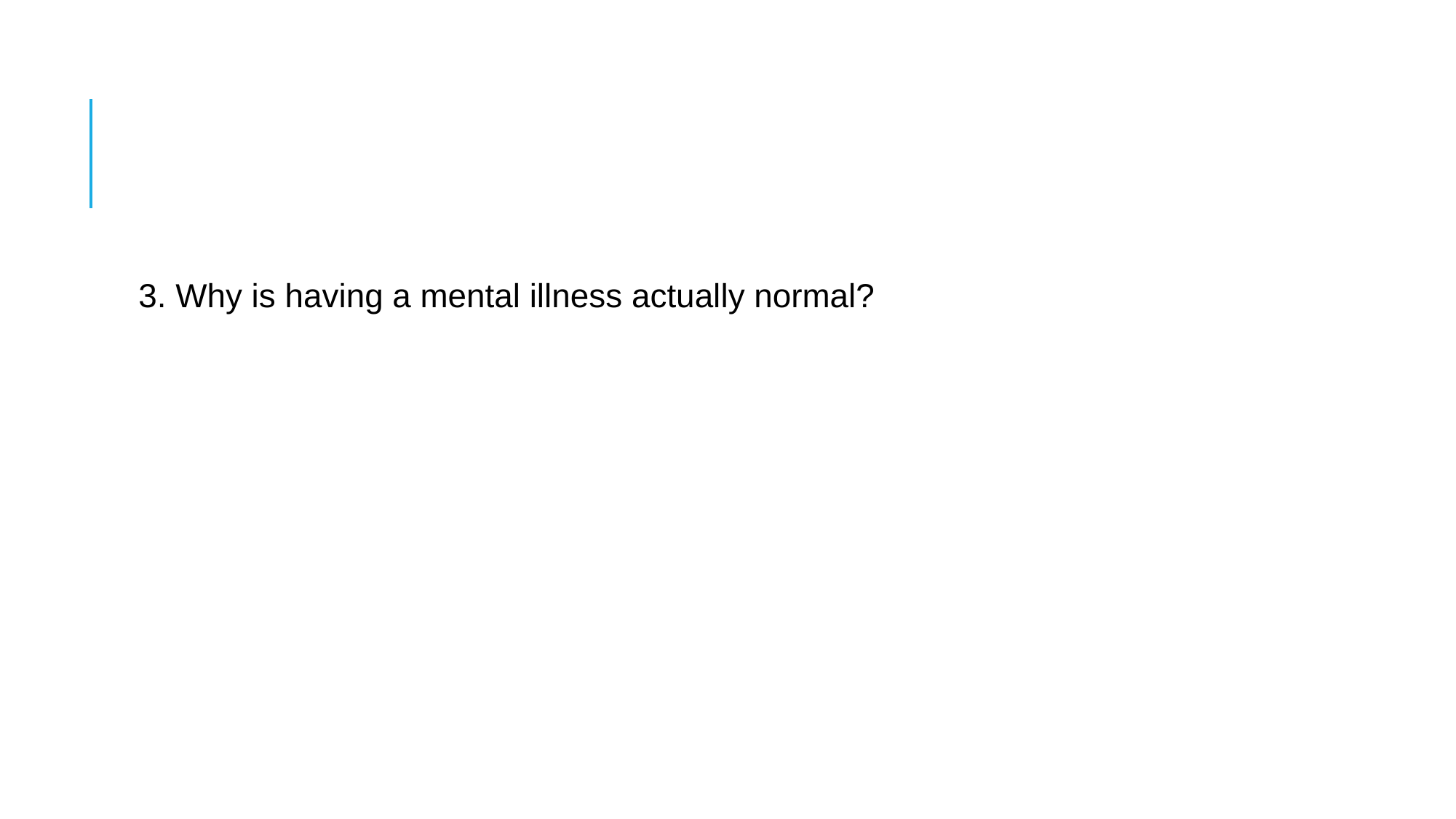

#
3. Why is having a mental illness actually normal?